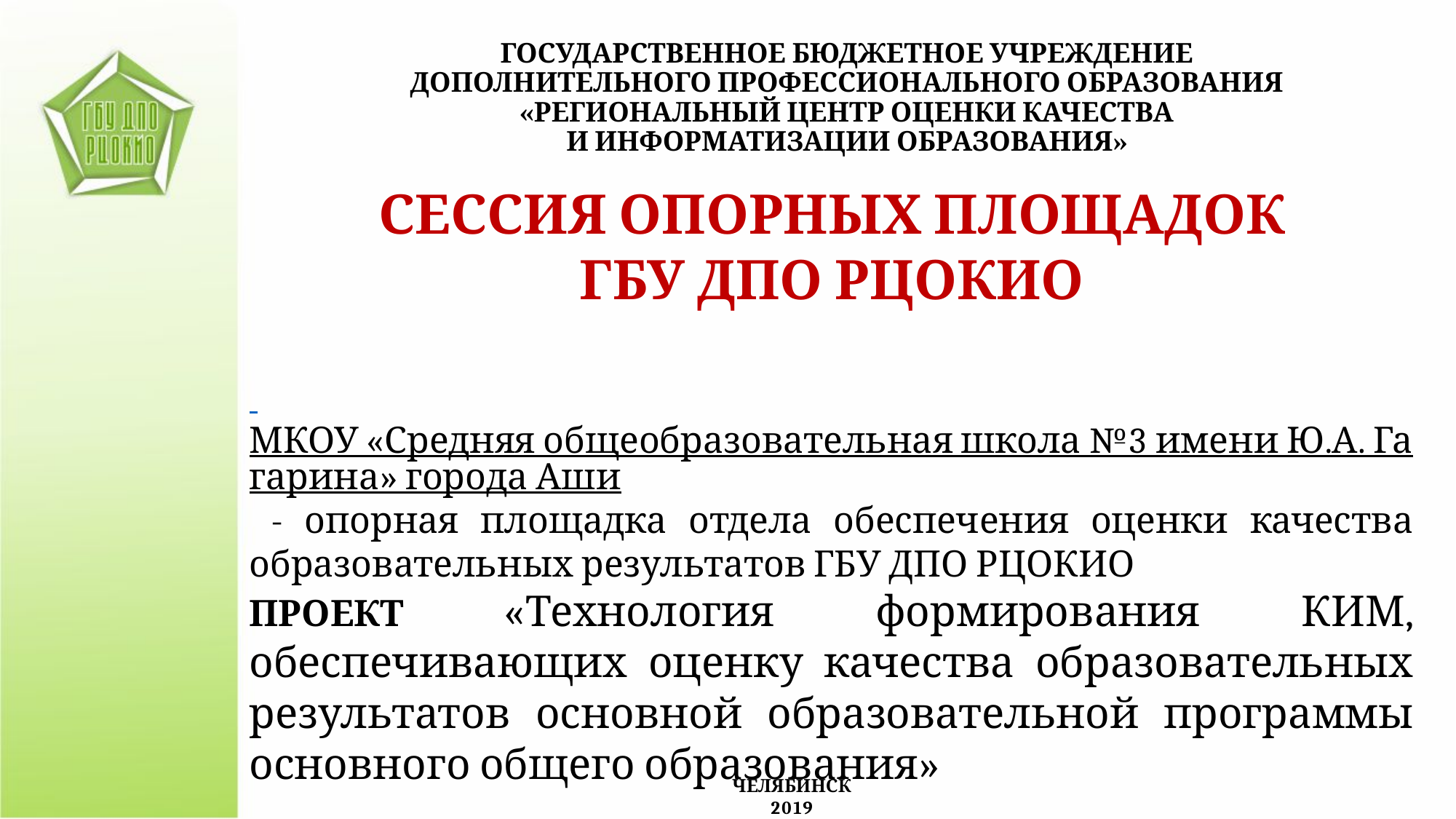

ГОСУДАРСТВЕННОЕ БЮДЖЕТНОЕ УЧРЕЖДЕНИЕ
ДОПОЛНИТЕЛЬНОГО ПРОФЕССИОНАЛЬНОГО ОБРАЗОВАНИЯ
«РЕГИОНАЛЬНЫЙ ЦЕНТР ОЦЕНКИ КАЧЕСТВА
И ИНФОРМАТИЗАЦИИ ОБРАЗОВАНИЯ»
СЕССИЯ ОПОРНЫХ ПЛОЩАДОК
ГБУ ДПО РЦОКИО
 МКОУ «Средняя общеобразовательная школа №3 имени Ю.А. Гагарина» города Аши - опорная площадка отдела обеспечения оценки качества образовательных результатов ГБУ ДПО РЦОКИО
ПРОЕКТ «Технология формирования КИМ, обеспечивающих оценку качества образовательных результатов основной образовательной программы основного общего образования»
ЧЕЛЯБИНСК
2019